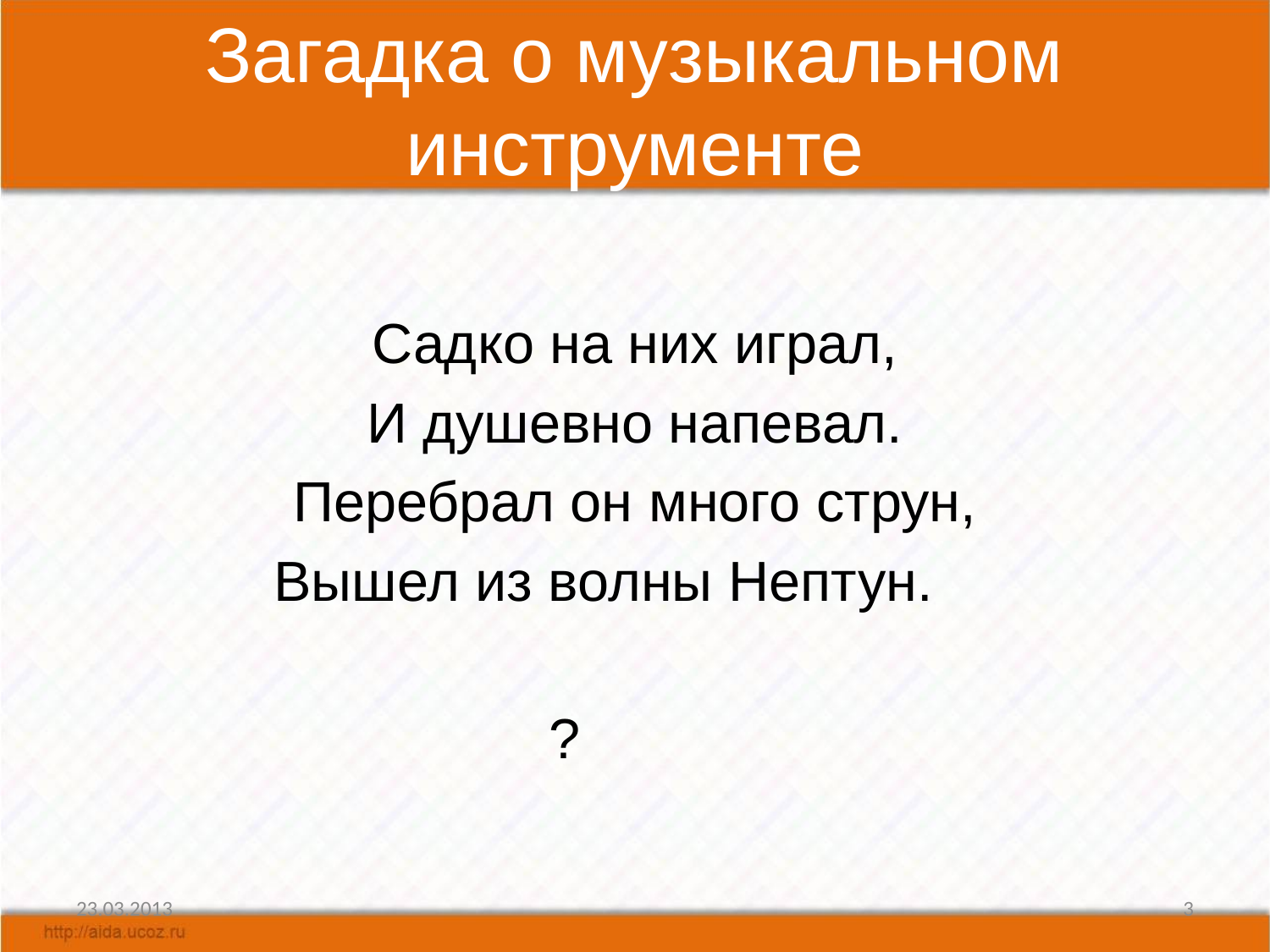

# Загадка о музыкальном инструменте

Садко на них играл,
 И душевно напевал.
Перебрал он много струн,
Вышел из волны Нептун.

?
23.03.2013
3